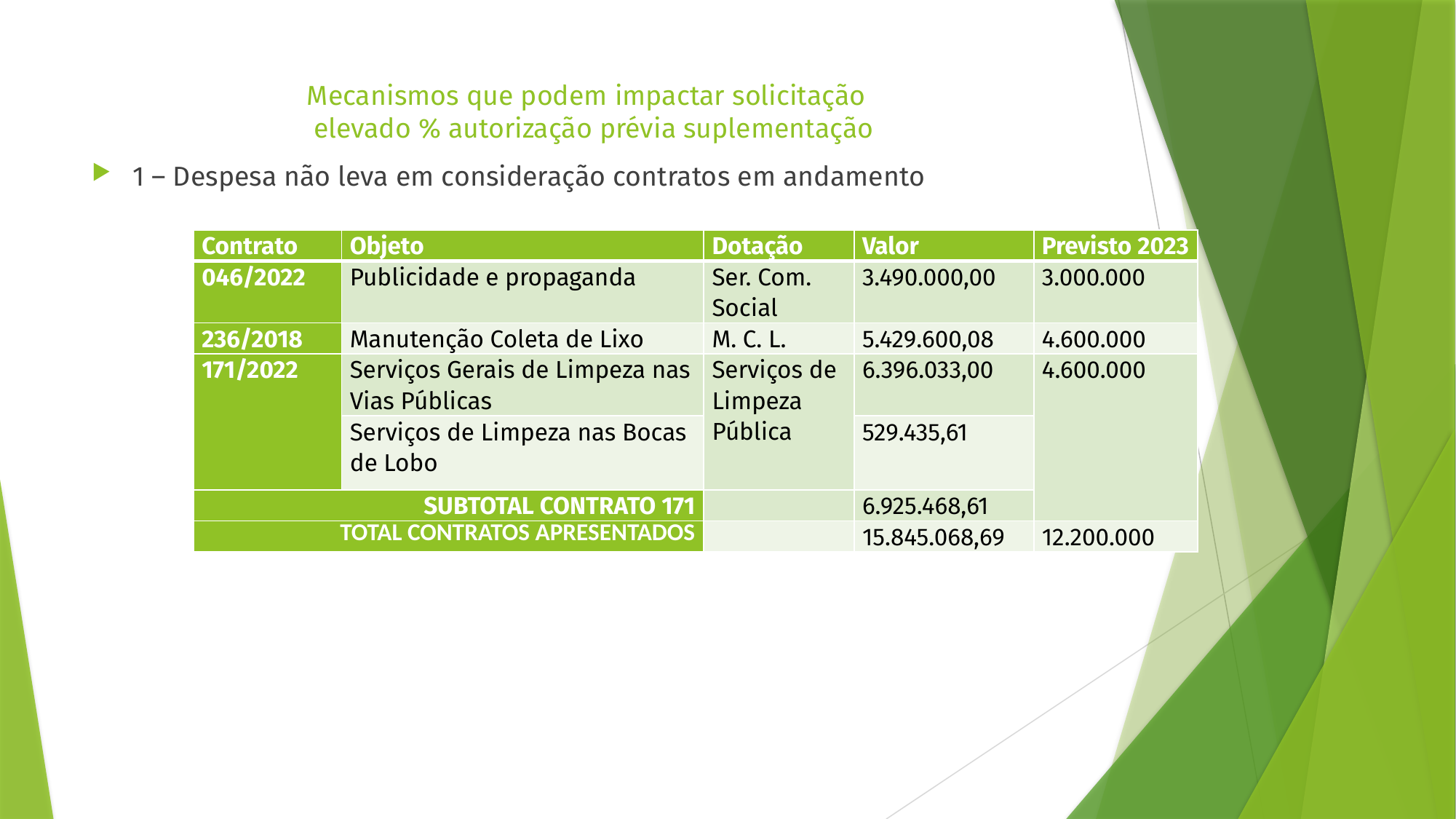

# Mecanismos que podem impactar solicitação elevado % autorização prévia suplementação
1 – Despesa não leva em consideração contratos em andamento

| Contrato | Objeto | Dotação | Valor | Previsto 2023 |
| --- | --- | --- | --- | --- |
| 046/2022 | Publicidade e propaganda | Ser. Com. Social | 3.490.000,00 | 3.000.000 |
| 236/2018 | Manutenção Coleta de Lixo | M. C. L. | 5.429.600,08 | 4.600.000 |
| 171/2022 | Serviços Gerais de Limpeza nas Vias Públicas | Serviços de Limpeza Pública | 6.396.033,00 | 4.600.000 |
|  | Serviços de Limpeza nas Bocas de Lobo |  | 529.435,61 |  |
| SUBTOTAL CONTRATO 171 |  |  | 6.925.468,61 |  |
| TOTAL CONTRATOS APRESENTADOS |  |  | 15.845.068,69 | 12.200.000 |